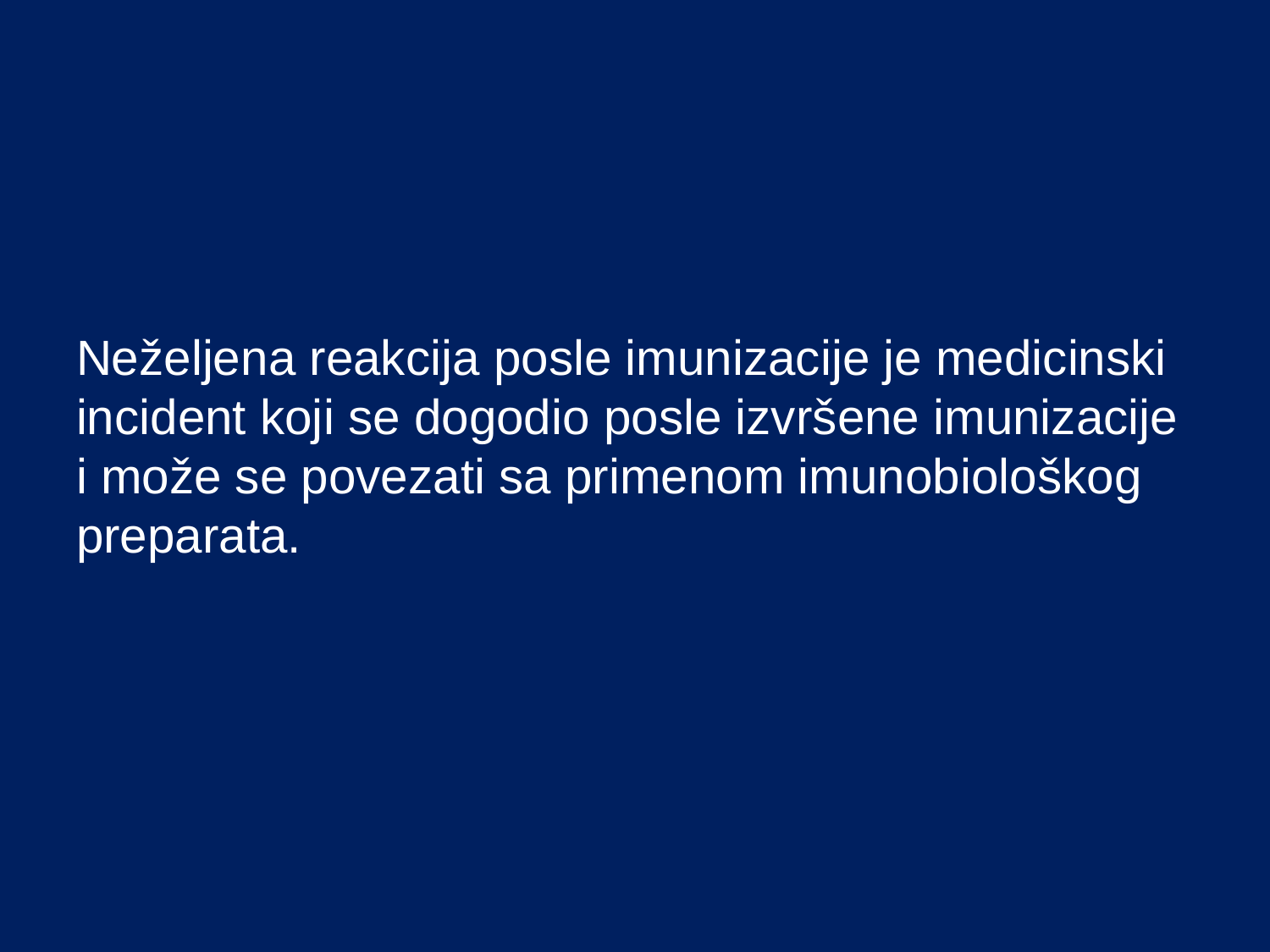

# Neželjena reakcija posle imunizacije je medicinski incident koji se dogodio posle izvršene imunizacije i može se povezati sa primenom imunobiološkog preparata.